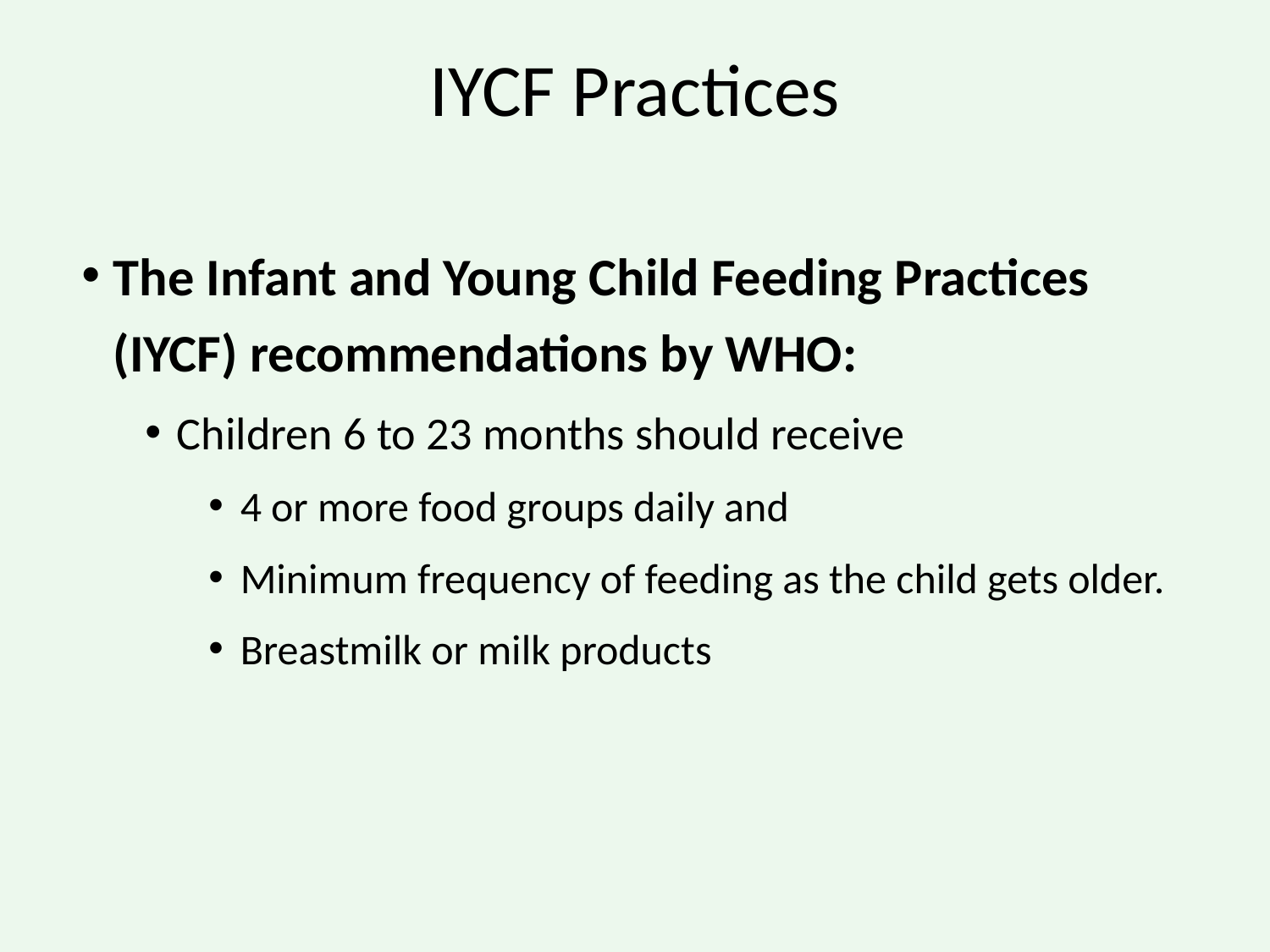

# IYCF Practices
The Infant and Young Child Feeding Practices (IYCF) recommendations by WHO:
Children 6 to 23 months should receive
4 or more food groups daily and
Minimum frequency of feeding as the child gets older.
Breastmilk or milk products